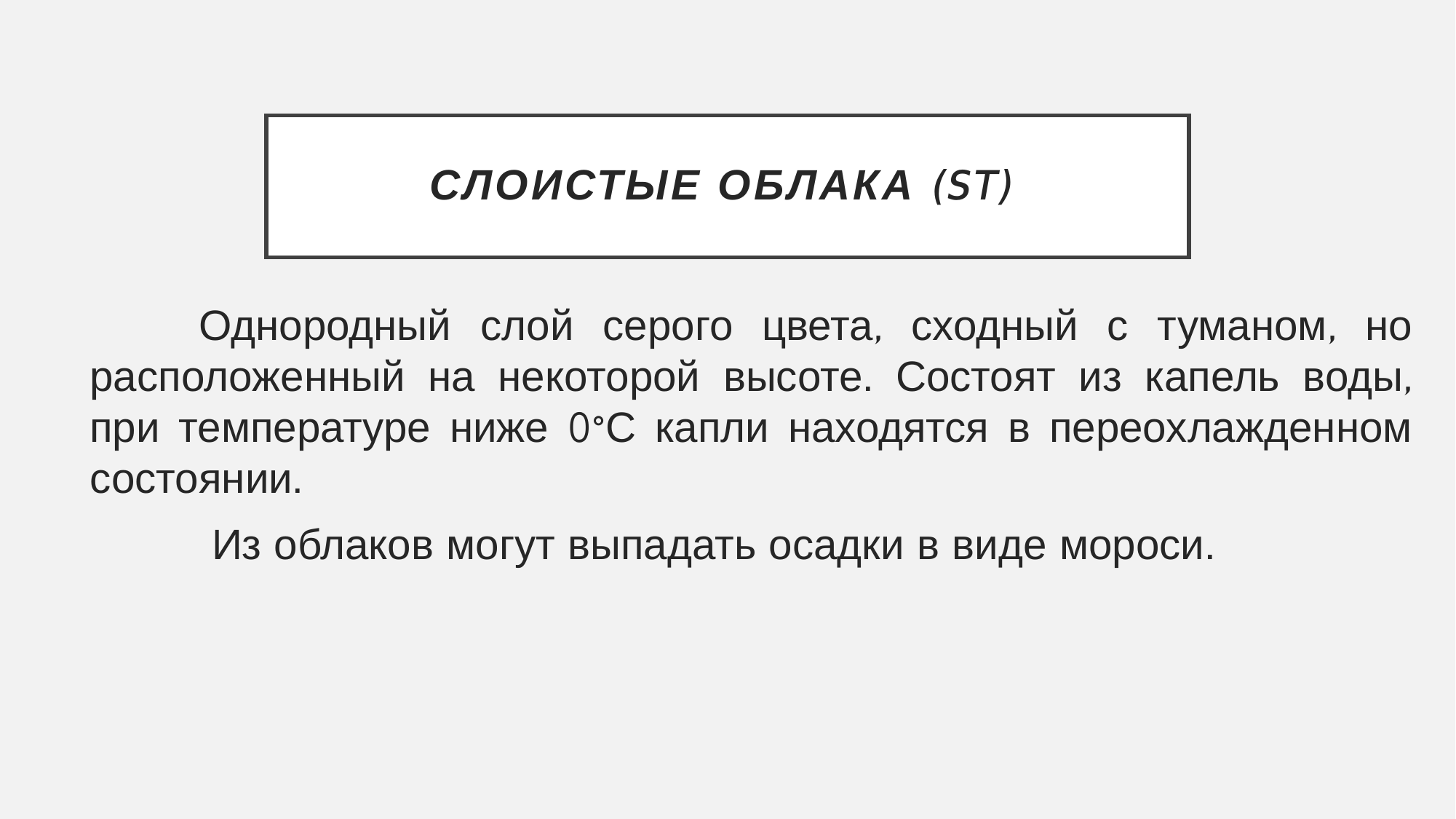

# слоистые облака (St)
	Однородный слой серого цвета, сходный с туманом, но расположенный на некоторой высоте. Состоят из капель воды, при температуре ниже 0°С капли находятся в переохлажденном состоянии.
	 Из облаков могут выпадать осадки в виде мороси.